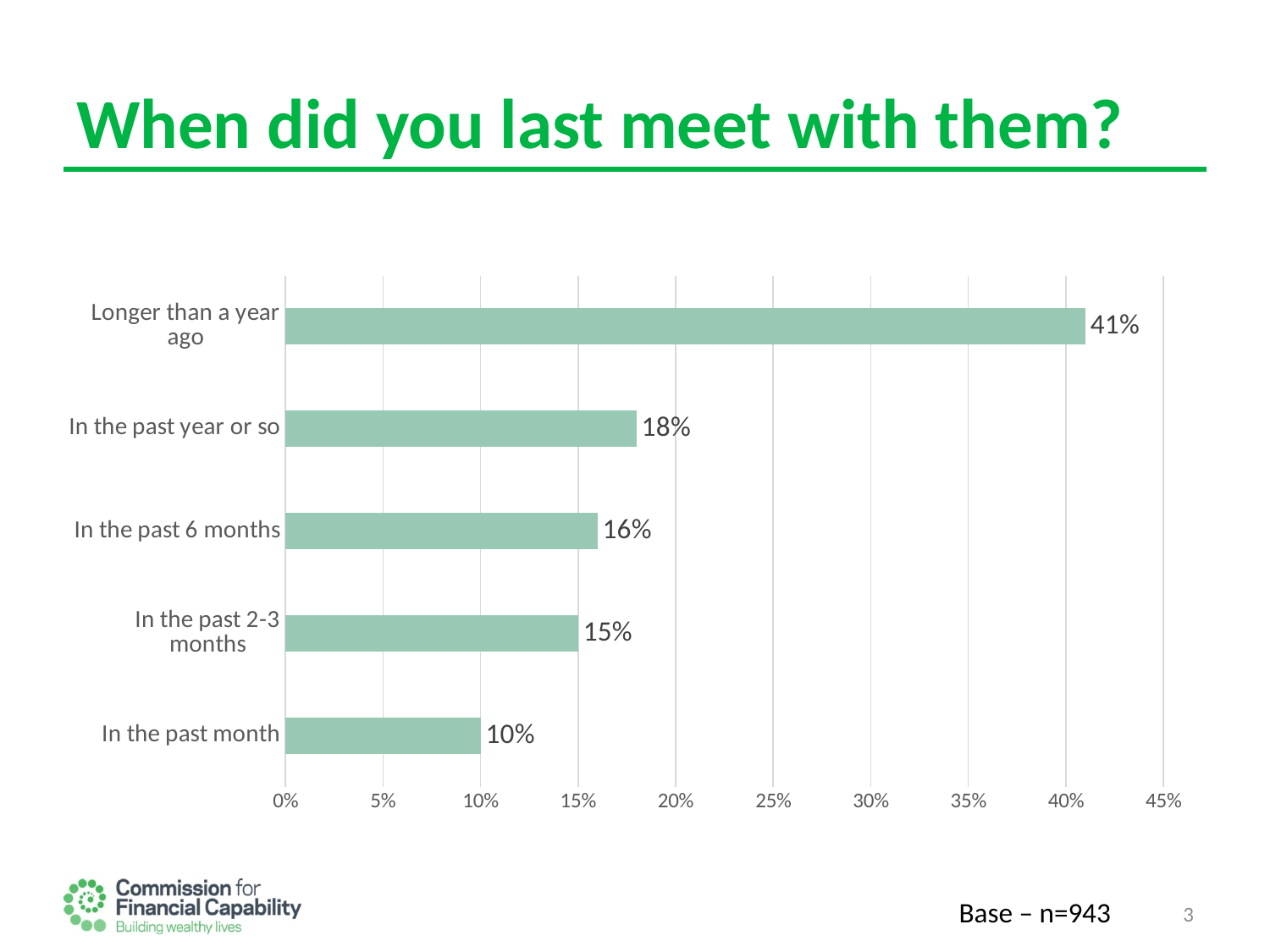

# When did you last meet with them?

### Chart

| Category | Series 1 |
|---|---|
| In the past month | 0.1 |
| In the past 2-3 months | 0.15 |
| In the past 6 months | 0.16 |
| In the past year or so | 0.18 |
| Longer than a year ago | 0.41 |
3
Base – n=943